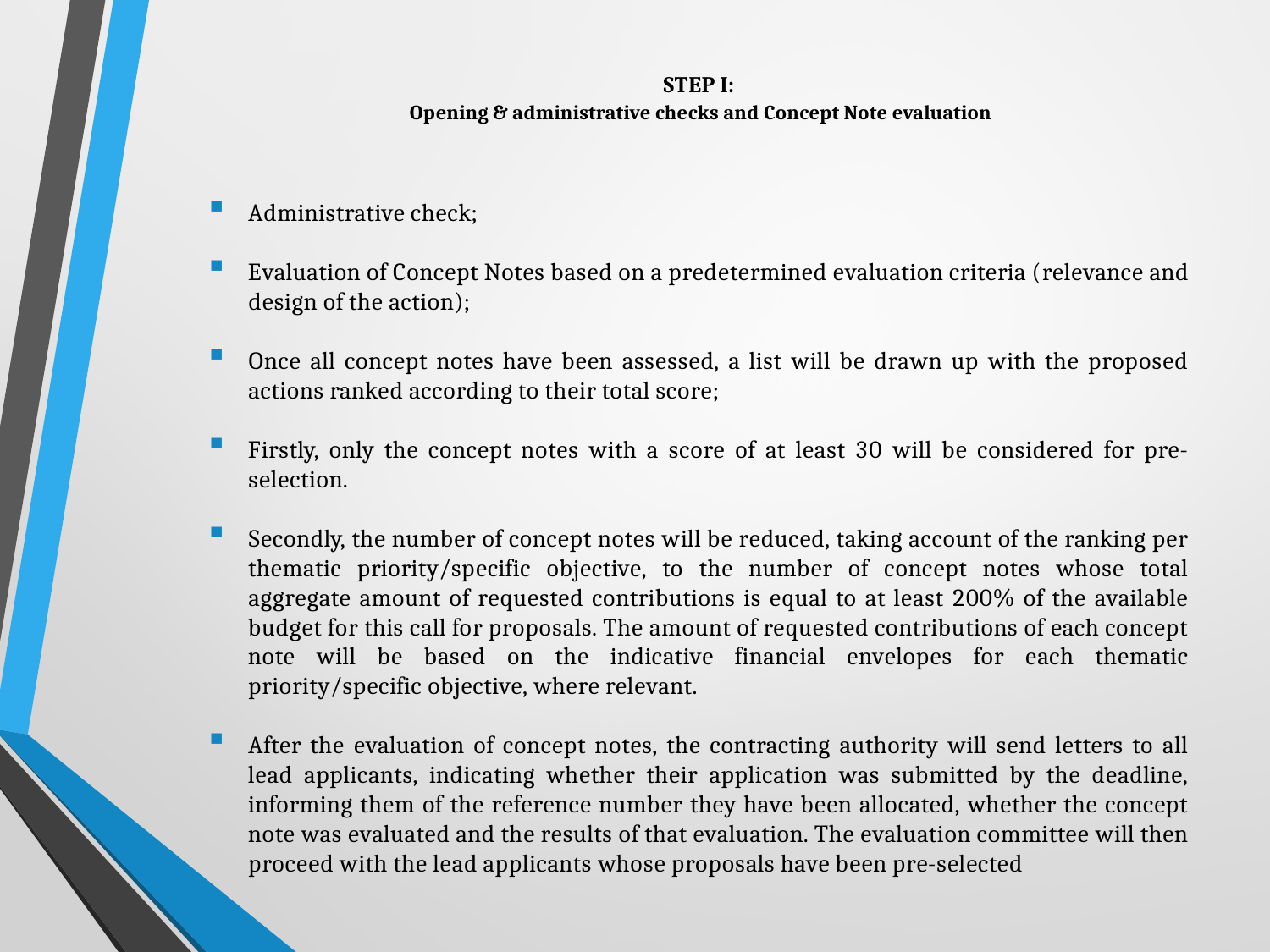

# STEP I: Opening & administrative checks and Concept Note evaluation
Administrative check;

Evaluation of Concept Notes based on a predetermined evaluation criteria (relevance and design of the action);

Once all concept notes have been assessed, a list will be drawn up with the proposed actions ranked according to their total score;

Firstly, only the concept notes with a score of at least 30 will be considered for pre-selection.

Secondly, the number of concept notes will be reduced, taking account of the ranking per thematic priority/specific objective, to the number of concept notes whose total aggregate amount of requested contributions is equal to at least 200% of the available budget for this call for proposals. The amount of requested contributions of each concept note will be based on the indicative financial envelopes for each thematic priority/specific objective, where relevant.

After the evaluation of concept notes, the contracting authority will send letters to all lead applicants, indicating whether their application was submitted by the deadline, informing them of the reference number they have been allocated, whether the concept note was evaluated and the results of that evaluation. The evaluation committee will then proceed with the lead applicants whose proposals have been pre-selected